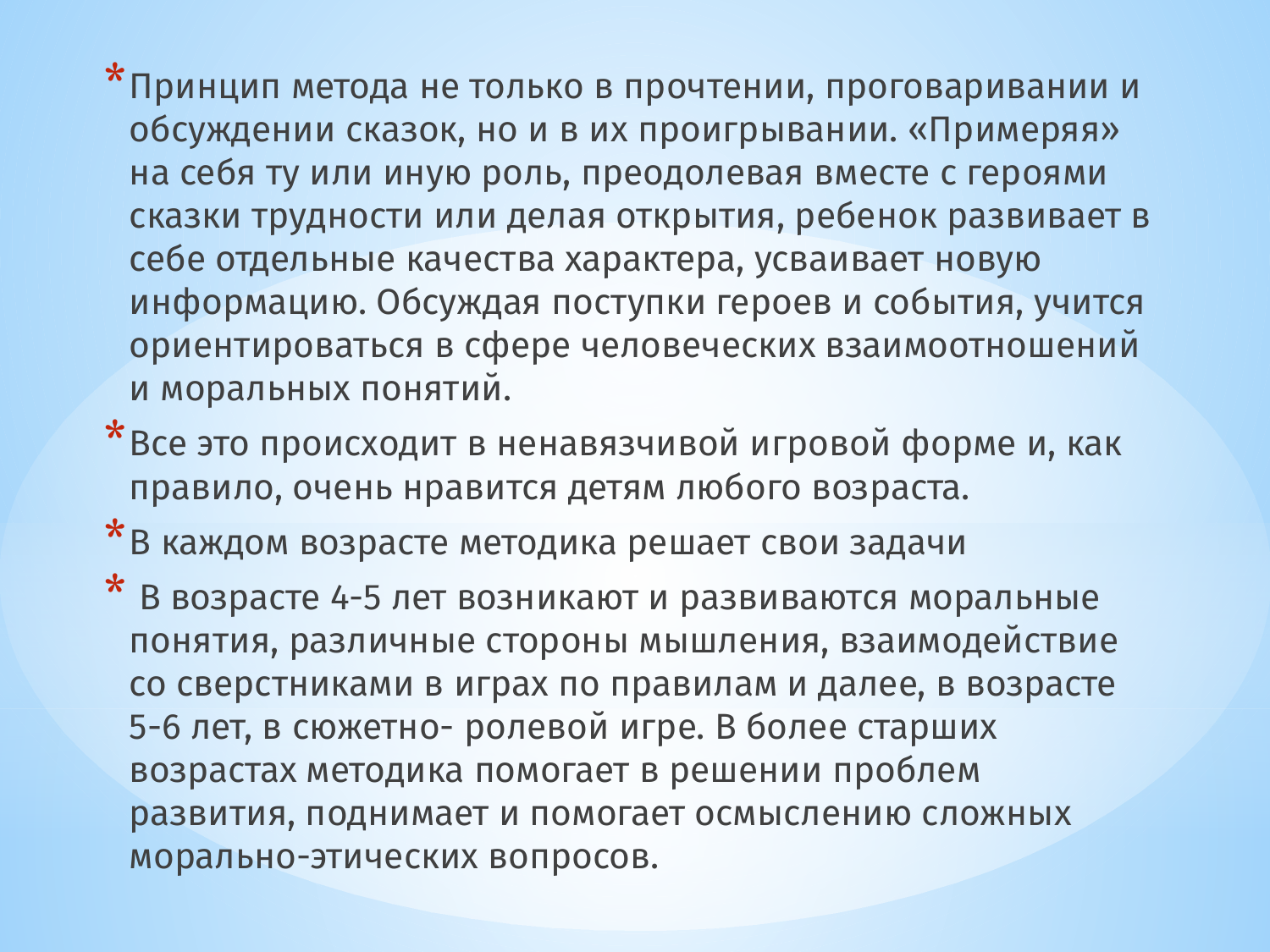

Принцип метода не только в прочтении, проговаривании и обсуждении сказок, но и в их проигрывании. «Примеряя» на себя ту или иную роль, преодолевая вместе с героями сказки трудности или делая открытия, ребенок развивает в себе отдельные качества характера, усваивает новую информацию. Обсуждая поступки героев и события, учится ориентироваться в сфере человеческих взаимоотношений и моральных понятий.
Все это происходит в ненавязчивой игровой форме и, как правило, очень нравится детям любого возраста.
В каждом возрасте методика решает свои задачи
 В возрасте 4-5 лет возникают и развиваются моральные понятия, различные стороны мышления, взаимодействие со сверстниками в играх по правилам и далее, в возрасте 5-6 лет, в сюжетно- ролевой игре. В более старших возрастах методика помогает в решении проблем развития, поднимает и помогает осмыслению сложных морально-этических вопросов.